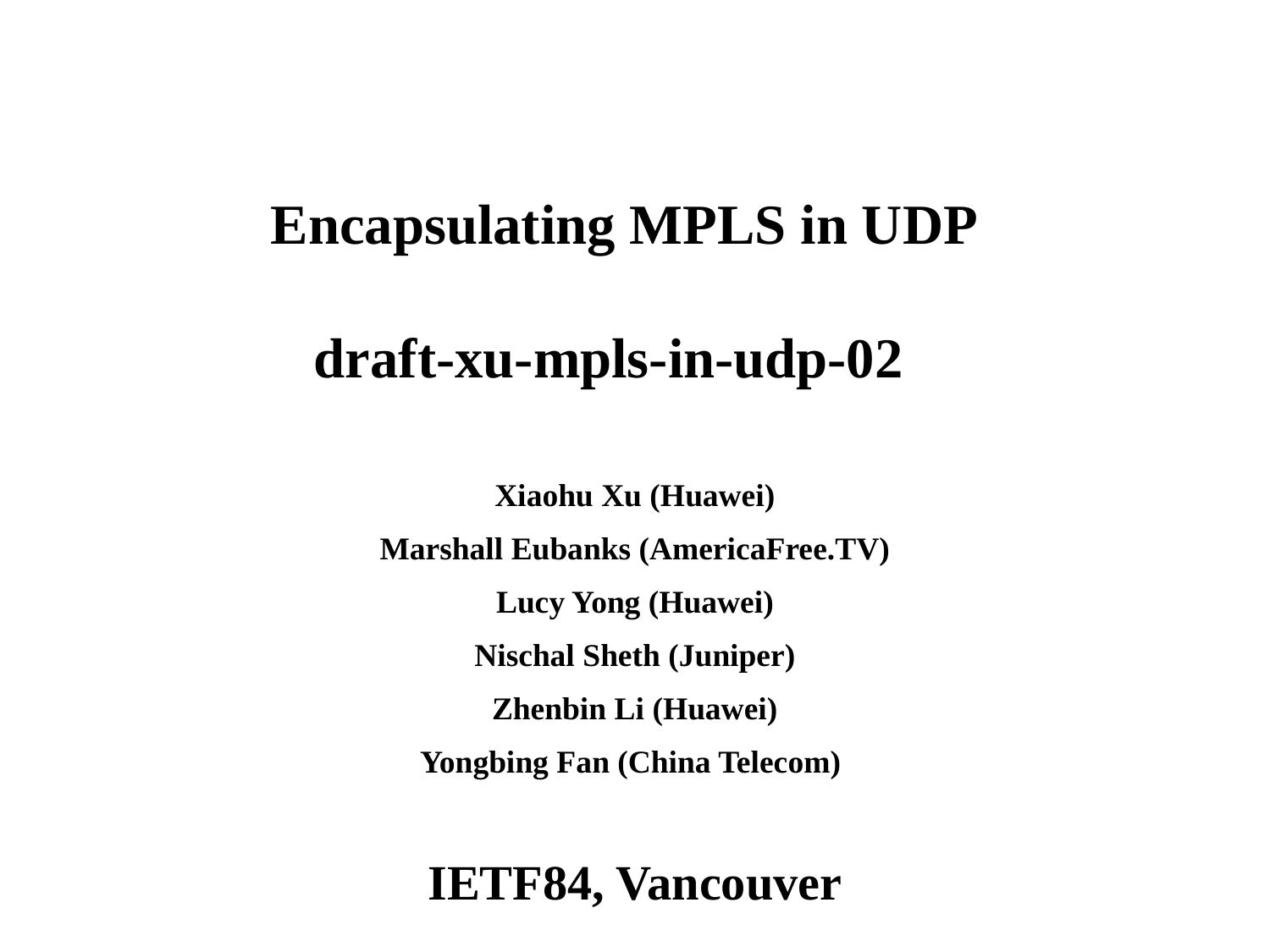

Encapsulating MPLS in UDP
draft-xu-mpls-in-udp-02
Xiaohu Xu (Huawei)
Marshall Eubanks (AmericaFree.TV)
Lucy Yong (Huawei)
Nischal Sheth (Juniper)
Zhenbin Li (Huawei)
Yongbing Fan (China Telecom)

IETF84, Vancouver

IETF84, Vancouver